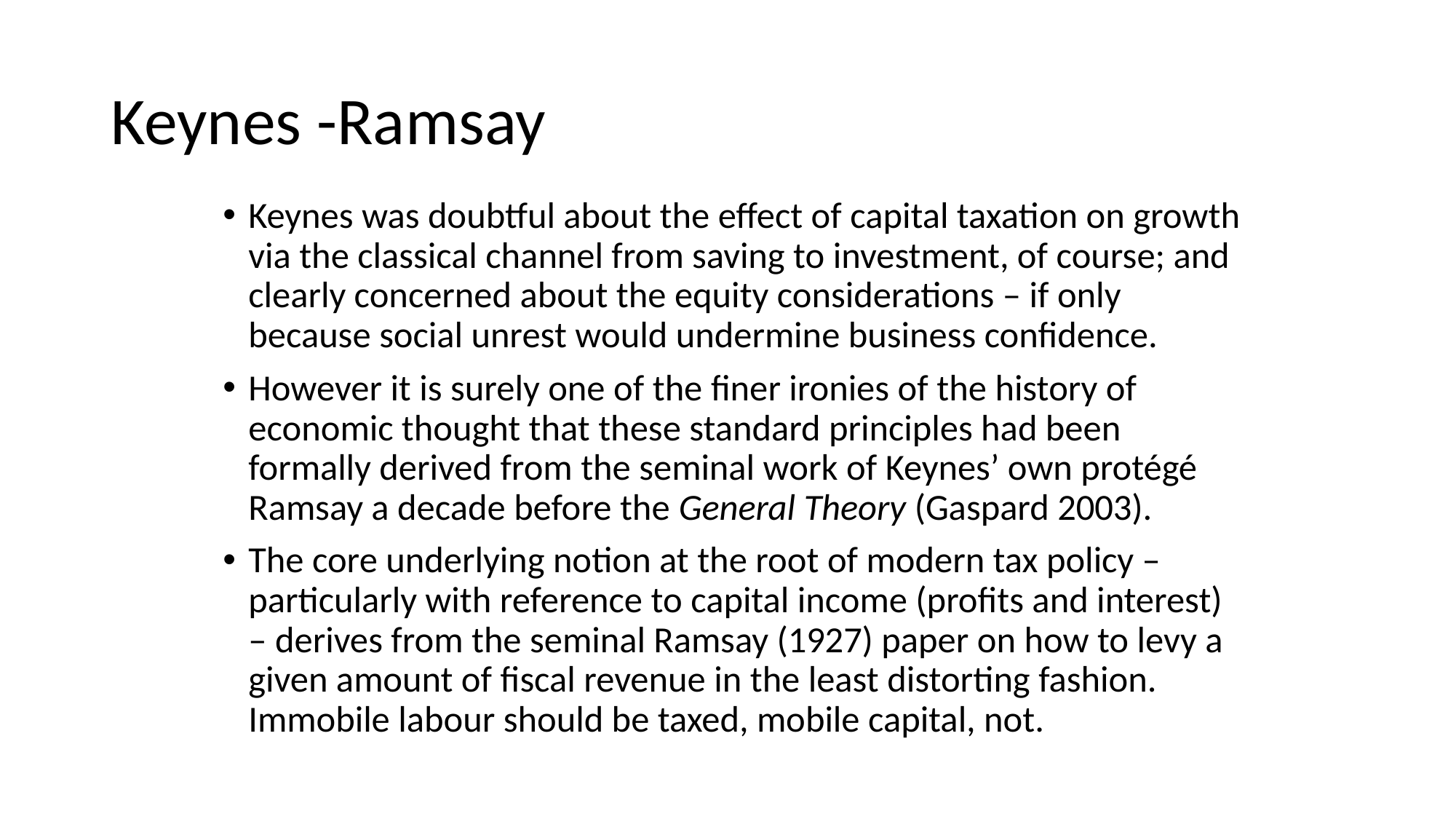

# Keynes -Ramsay
Keynes was doubtful about the effect of capital taxation on growth via the classical channel from saving to investment, of course; and clearly concerned about the equity considerations – if only because social unrest would undermine business confidence.
However it is surely one of the finer ironies of the history of economic thought that these standard principles had been formally derived from the seminal work of Keynes’ own protégé Ramsay a decade before the General Theory (Gaspard 2003).
The core underlying notion at the root of modern tax policy – particularly with reference to capital income (profits and interest) – derives from the seminal Ramsay (1927) paper on how to levy a given amount of fiscal revenue in the least distorting fashion. Immobile labour should be taxed, mobile capital, not.